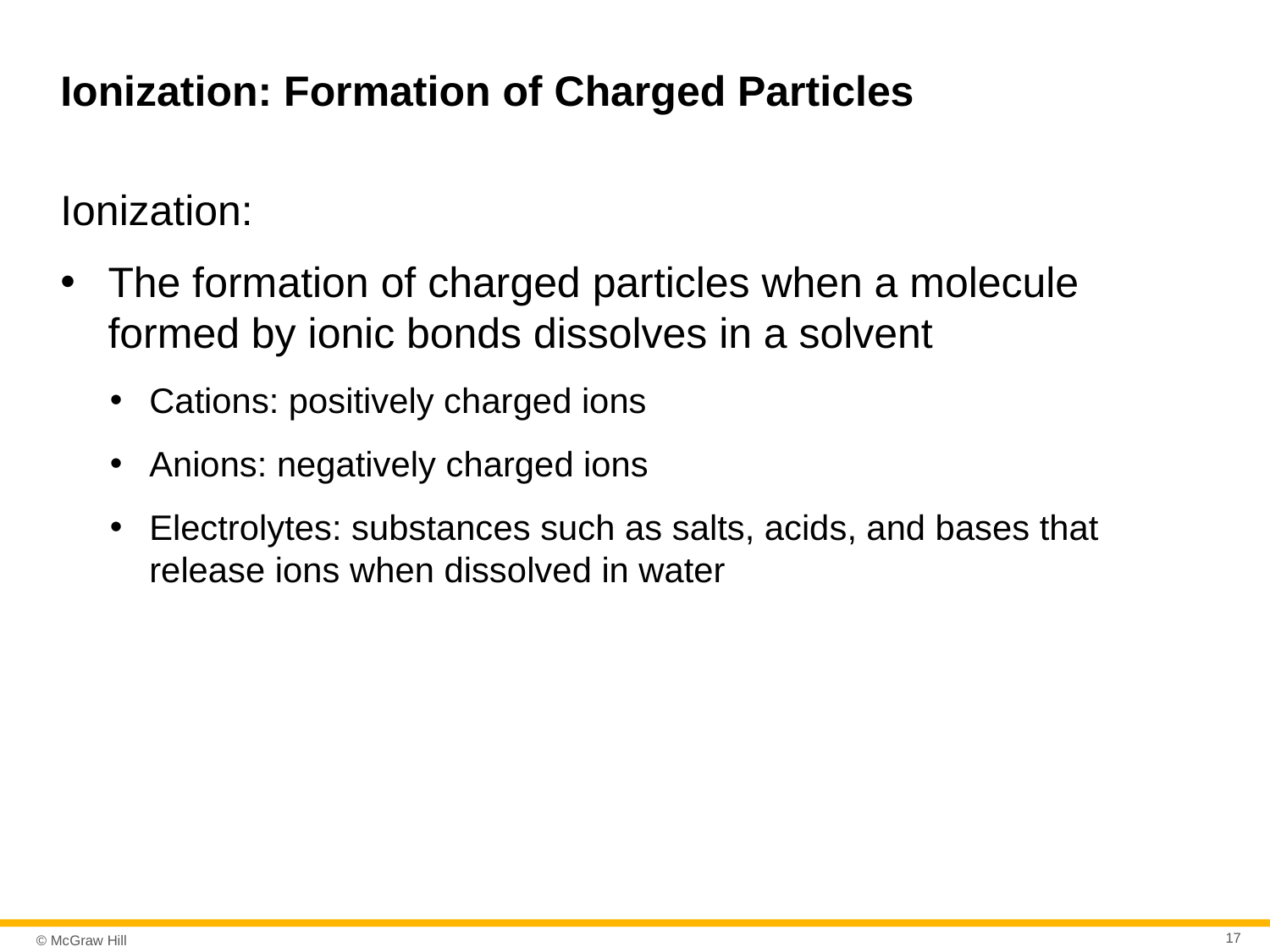

# Ionization: Formation of Charged Particles
Ionization:
The formation of charged particles when a molecule formed by ionic bonds dissolves in a solvent
Cations: positively charged ions
Anions: negatively charged ions
Electrolytes: substances such as salts, acids, and bases that release ions when dissolved in water